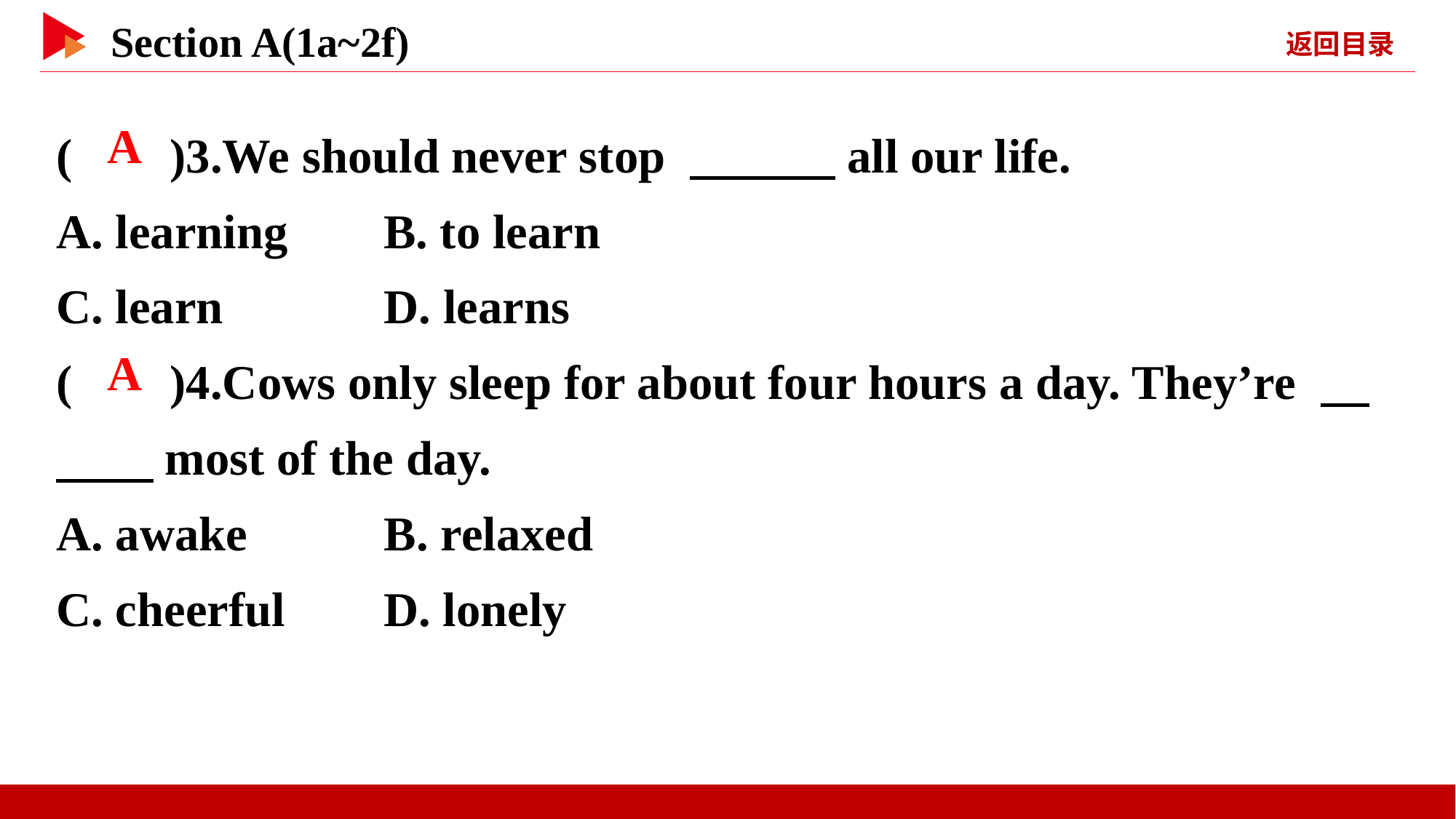

(        )3.We should never stop 　　　all our life.
A. learning	B. to learn
C. learn	         D. learns
(        )4.Cows only sleep for about four hours a day. They’re 　　　most of the day.
A. awake	         B. relaxed
C. cheerful	D. lonely

   A
   A